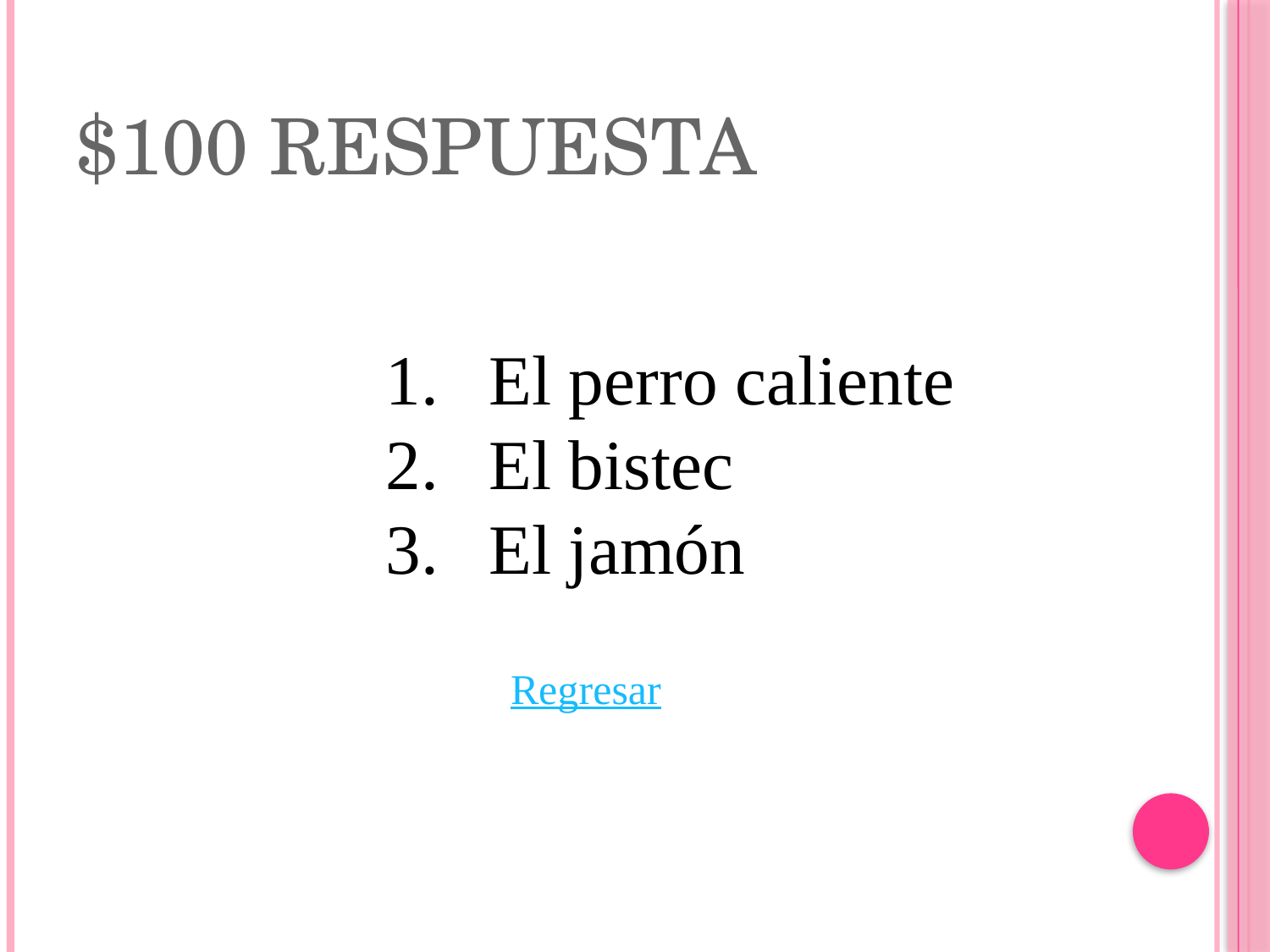

# $100 Respuesta
El perro caliente
El bistec
El jamón
Regresar